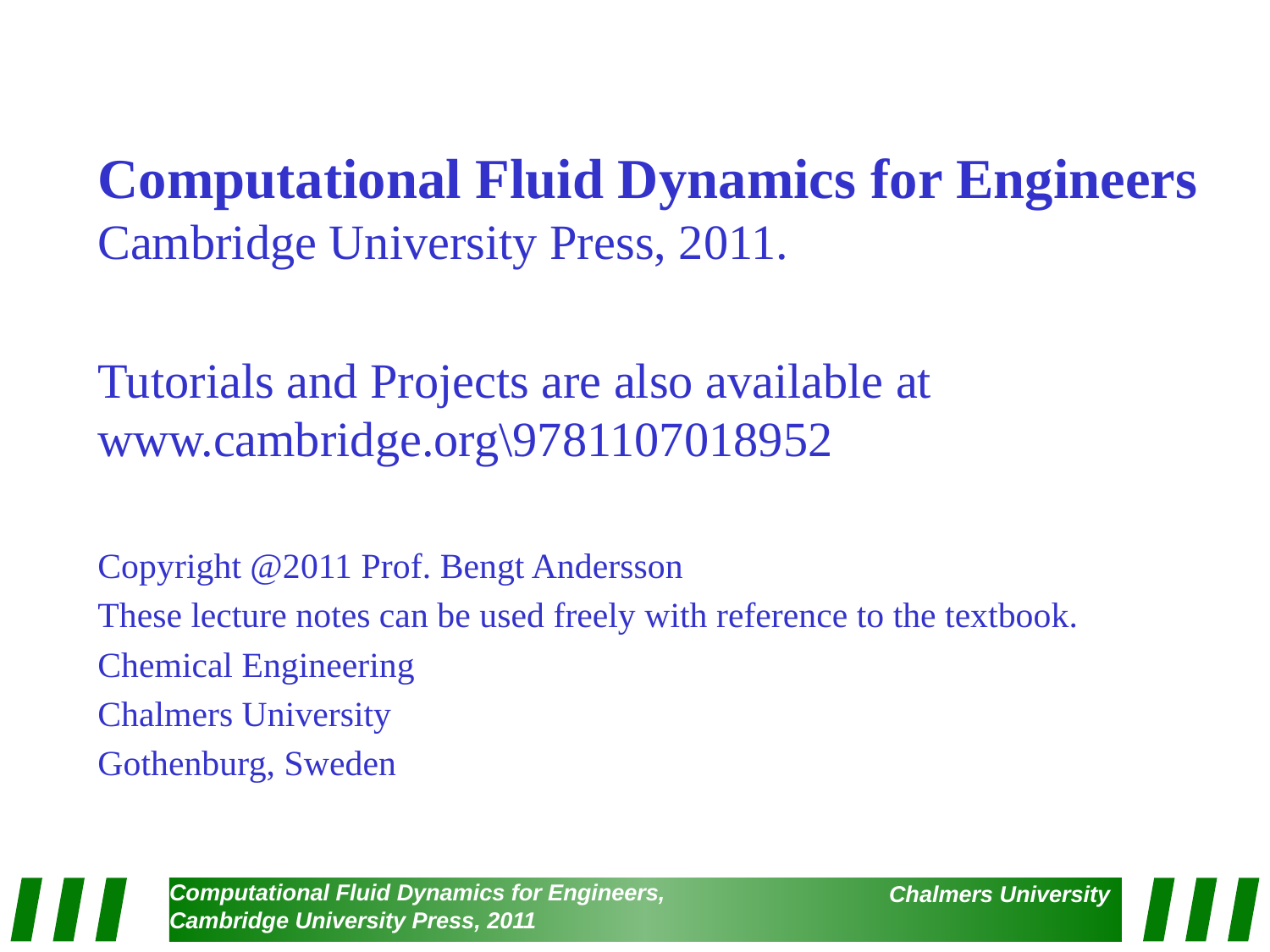

Computational Fluid Dynamics for Engineers Cambridge University Press, 2011.

Tutorials and Projects are also available at www.cambridge.org\9781107018952

Copyright @2011 Prof. Bengt Andersson
These lecture notes can be used freely with reference to the textbook.
Chemical Engineering
Chalmers University
Gothenburg, Sweden